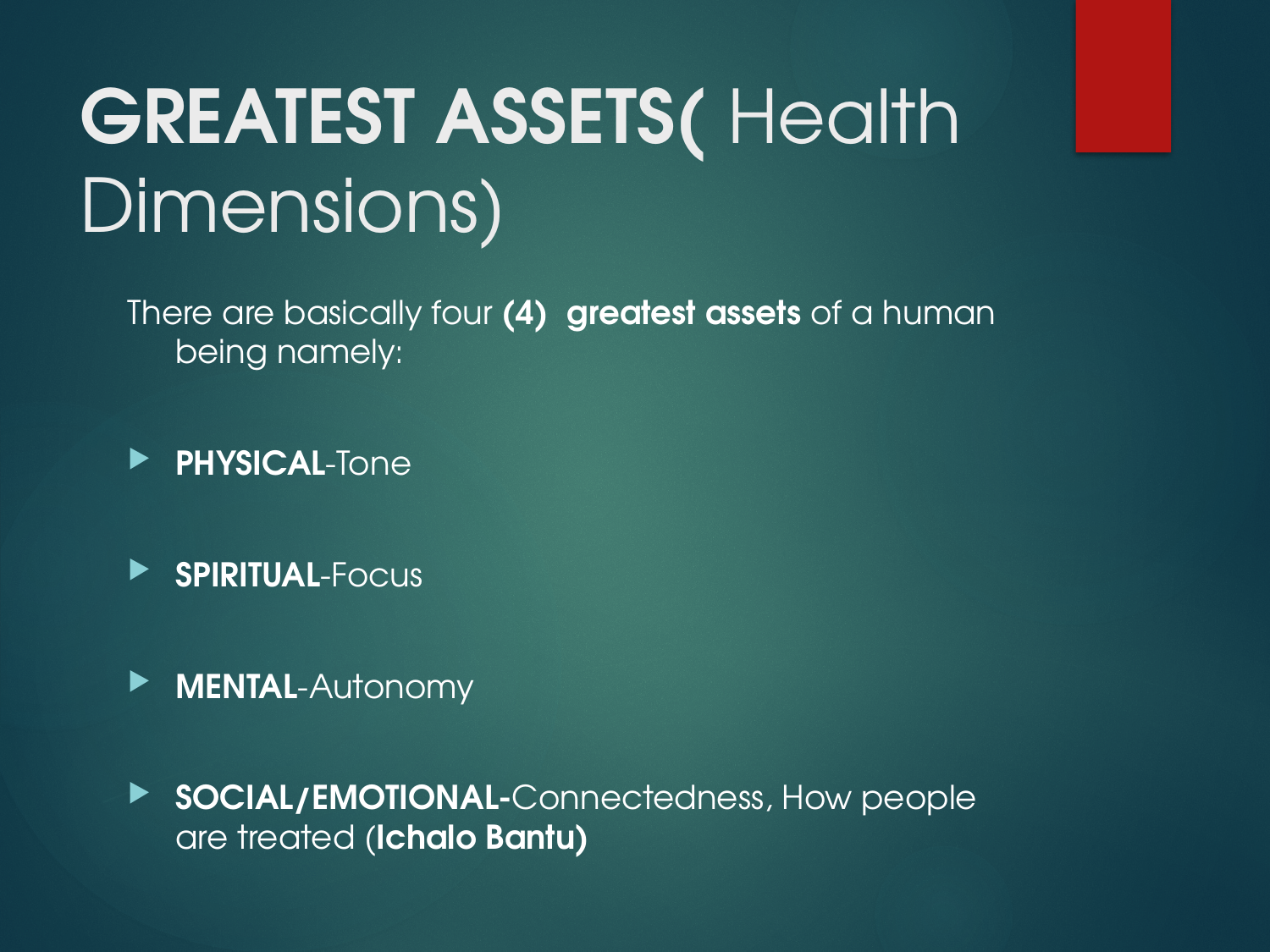

# GREATEST ASSETS( Health Dimensions)
There are basically four (4)  greatest assets of a human being namely:

PHYSICAL-Tone

SPIRITUAL-Focus

MENTAL-Autonomy

SOCIAL/EMOTIONAL-Connectedness, How people are treated (Ichalo Bantu)